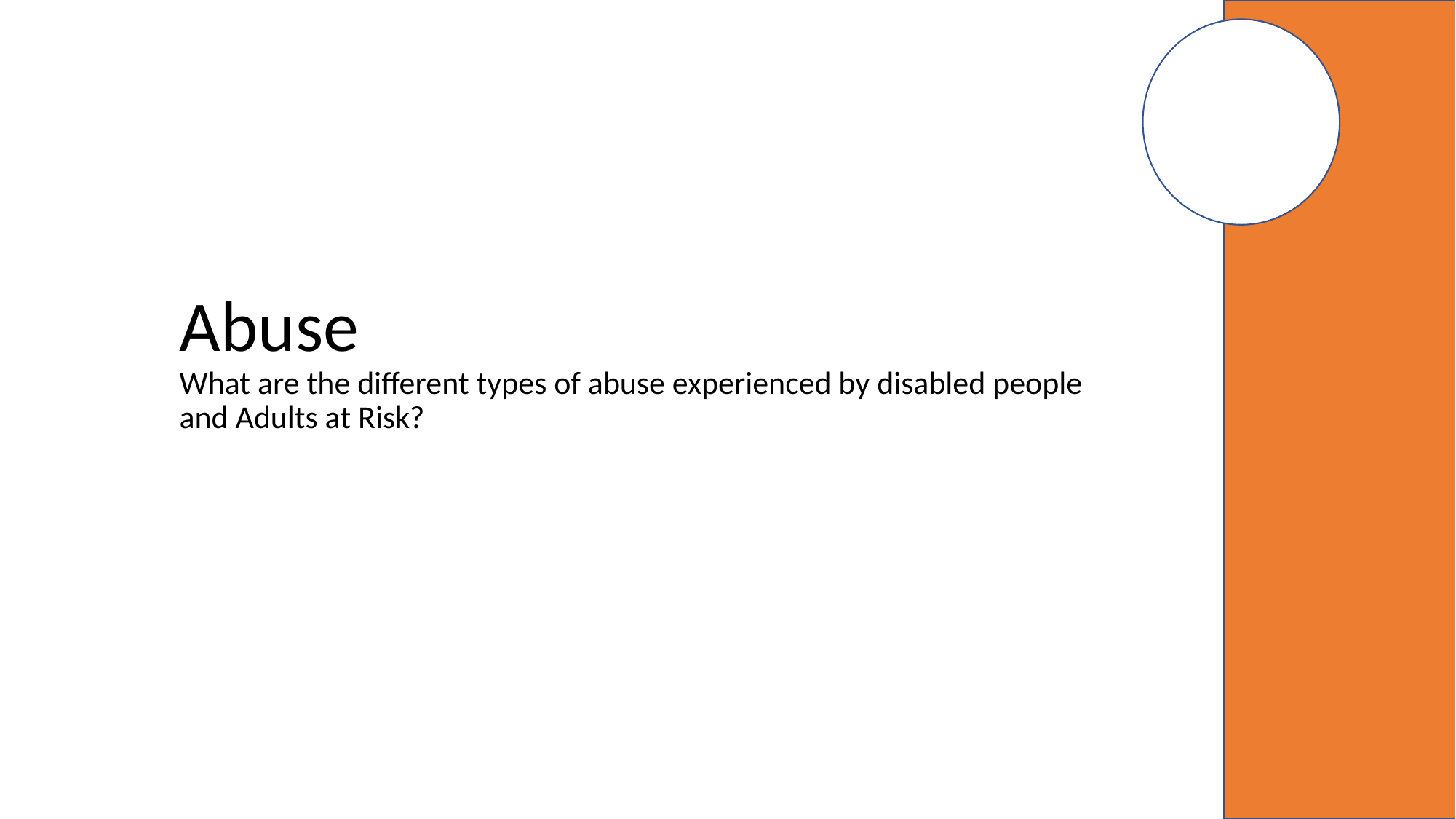

# Abuse What are the different types of abuse experienced by disabled people and Adults at Risk?